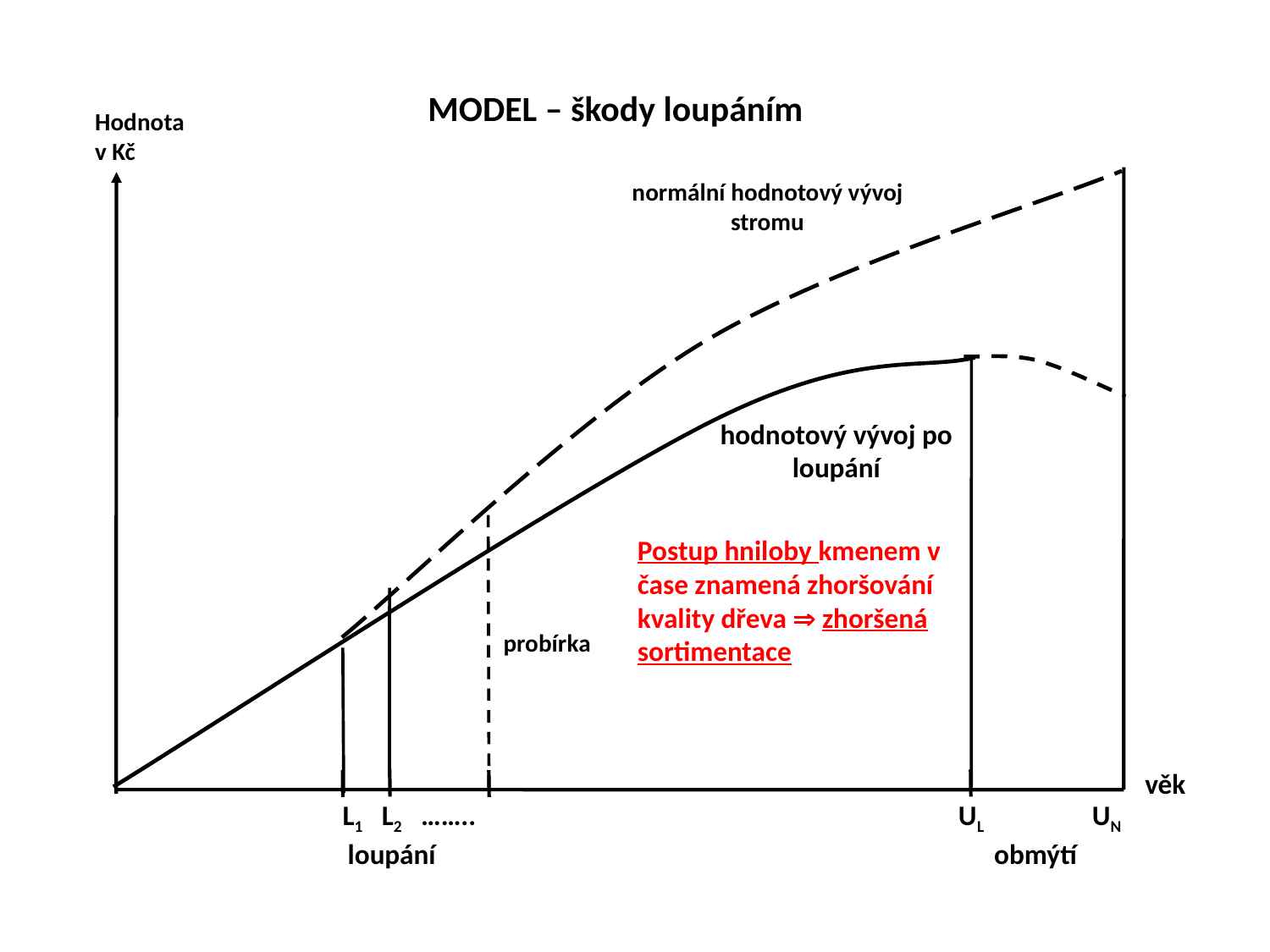

MODEL – škody loupáním
Hodnota
v Kč

normální hodnotový vývoj stromu

hodnotový vývoj po loupání

probírka

věk

                                                        L1   L2   ……..                                                                            UL                 UN
                                        loupání                                                                                        obmýtí
Postup hniloby kmenem v čase znamená zhoršování kvality dřeva ⇒ zhoršená sortimentace